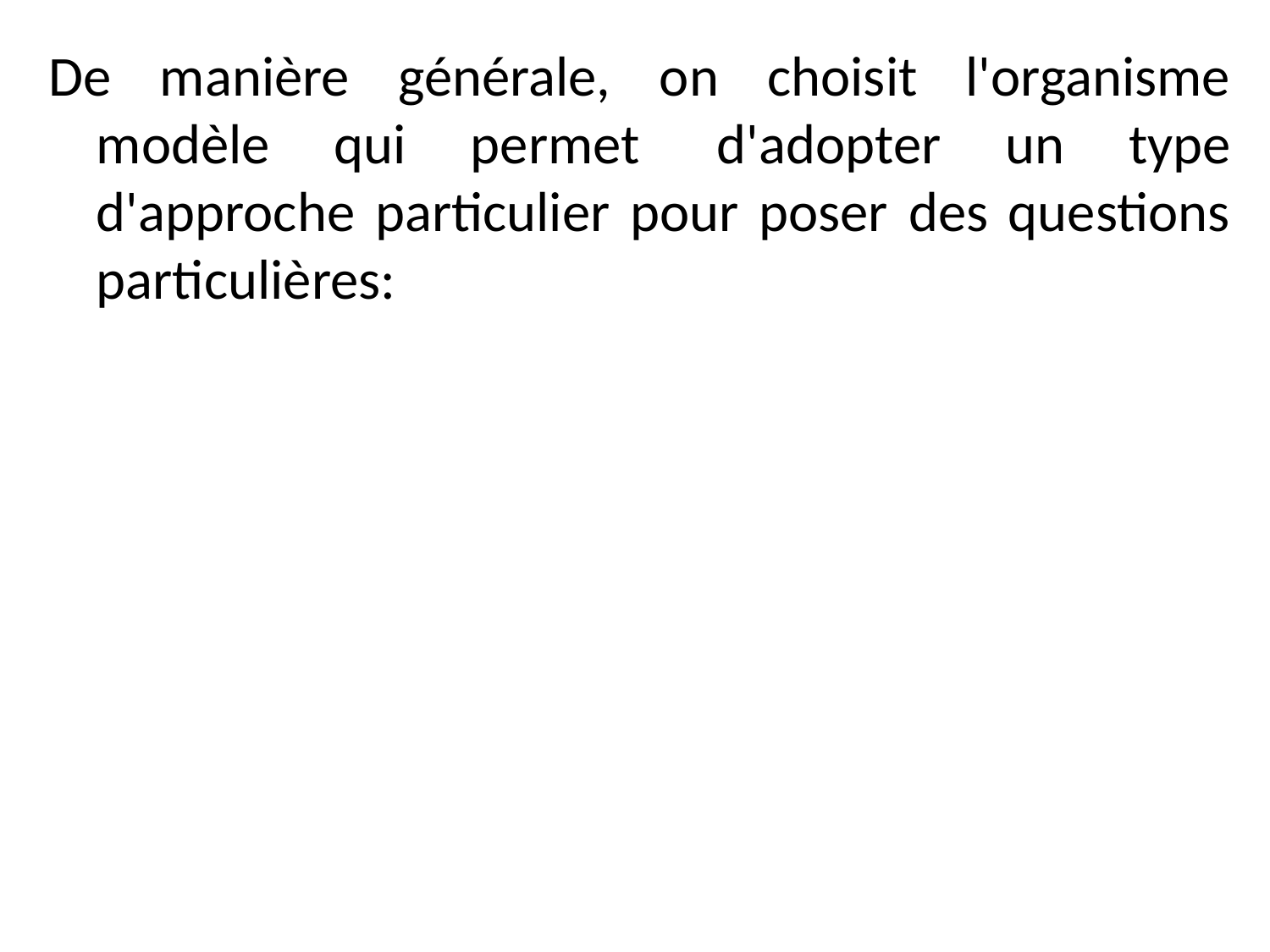

De manière générale, on choisit l'organisme modèle qui permet  d'adopter un type d'approche particulier pour poser des questions particulières: